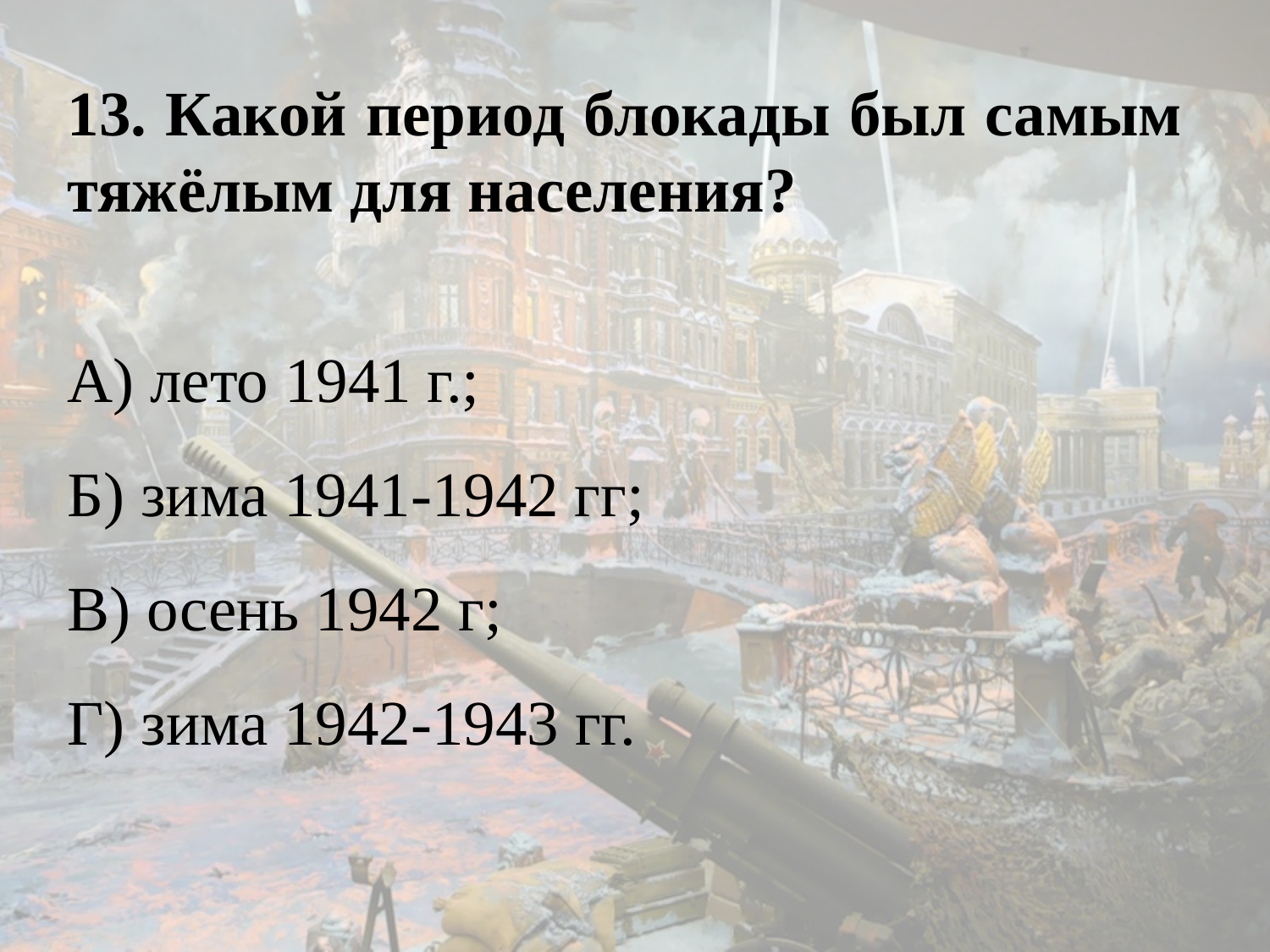

13. Какой период блокады был самым тяжёлым для населения?

А) лето 1941 г.;
Б) зима 1941-1942 гг;
В) осень 1942 г;
Г) зима 1942-1943 гг.